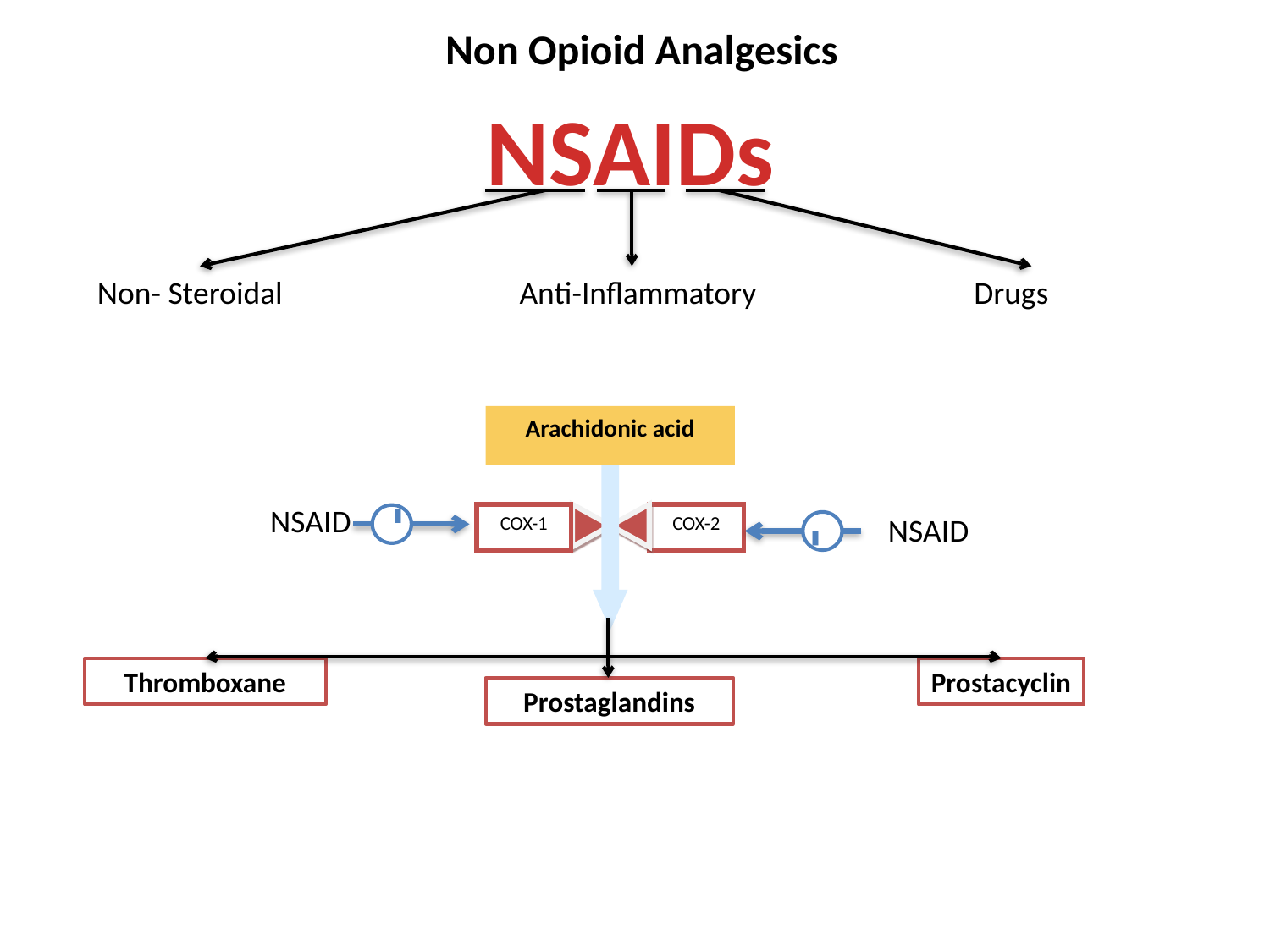

Non Opioid Analgesics
NSAIDs
Non- Steroidal
Anti-Inflammatory
Drugs
Arachidonic acid

COX-1
COX-2
Thromboxane
Prostacyclin
Prostaglandins
-
-
NSAID
NSAID